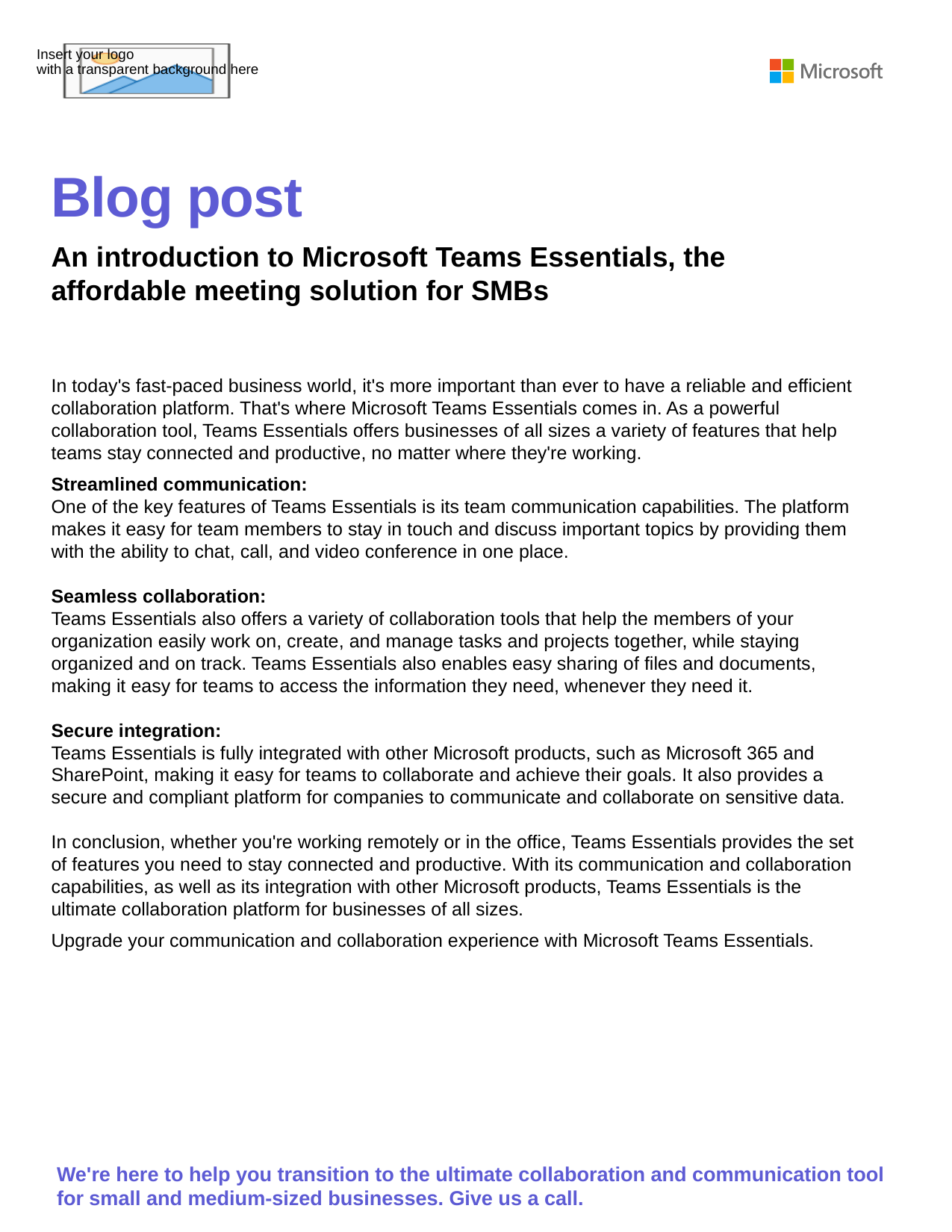

Blog post
An introduction to Microsoft Teams Essentials, the affordable meeting solution for SMBs

In today's fast-paced business world, it's more important than ever to have a reliable and efficient collaboration platform. That's where Microsoft Teams Essentials comes in. As a powerful collaboration tool, Teams Essentials offers businesses of all sizes a variety of features that help teams stay connected and productive, no matter where they're working.
Streamlined communication:
One of the key features of Teams Essentials is its team communication capabilities. The platform makes it easy for team members to stay in touch and discuss important topics by providing them with the ability to chat, call, and video conference in one place.

Seamless collaboration:
Teams Essentials also offers a variety of collaboration tools that help the members of your organization easily work on, create, and manage tasks and projects together, while staying organized and on track. Teams Essentials also enables easy sharing of files and documents, making it easy for teams to access the information they need, whenever they need it.

Secure integration:
Teams Essentials is fully integrated with other Microsoft products, such as Microsoft 365 and SharePoint, making it easy for teams to collaborate and achieve their goals. It also provides a secure and compliant platform for companies to communicate and collaborate on sensitive data.

In conclusion, whether you're working remotely or in the office, Teams Essentials provides the set of features you need to stay connected and productive. With its communication and collaboration capabilities, as well as its integration with other Microsoft products, Teams Essentials is the ultimate collaboration platform for businesses of all sizes.
Upgrade your communication and collaboration experience with Microsoft Teams Essentials.

We're here to help you transition to the ultimate collaboration and communication tool for small and medium-sized businesses. Give us a call.